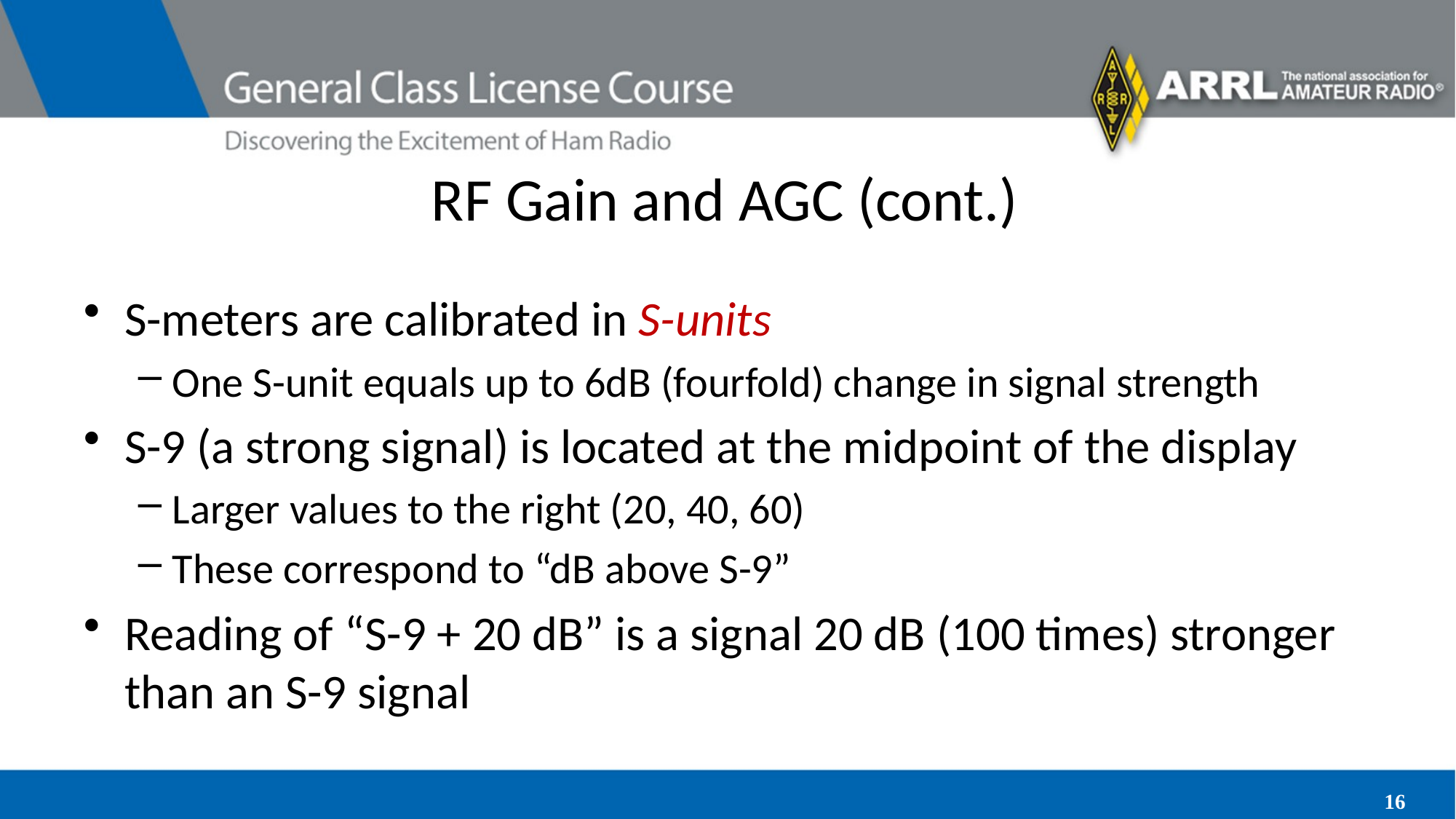

# RF Gain and AGC (cont.)
S-meters are calibrated in S-units
One S-unit equals up to 6dB (fourfold) change in signal strength
S-9 (a strong signal) is located at the midpoint of the display
Larger values to the right (20, 40, 60)
These correspond to “dB above S-9”
Reading of “S-9 + 20 dB” is a signal 20 dB (100 times) stronger than an S-9 signal